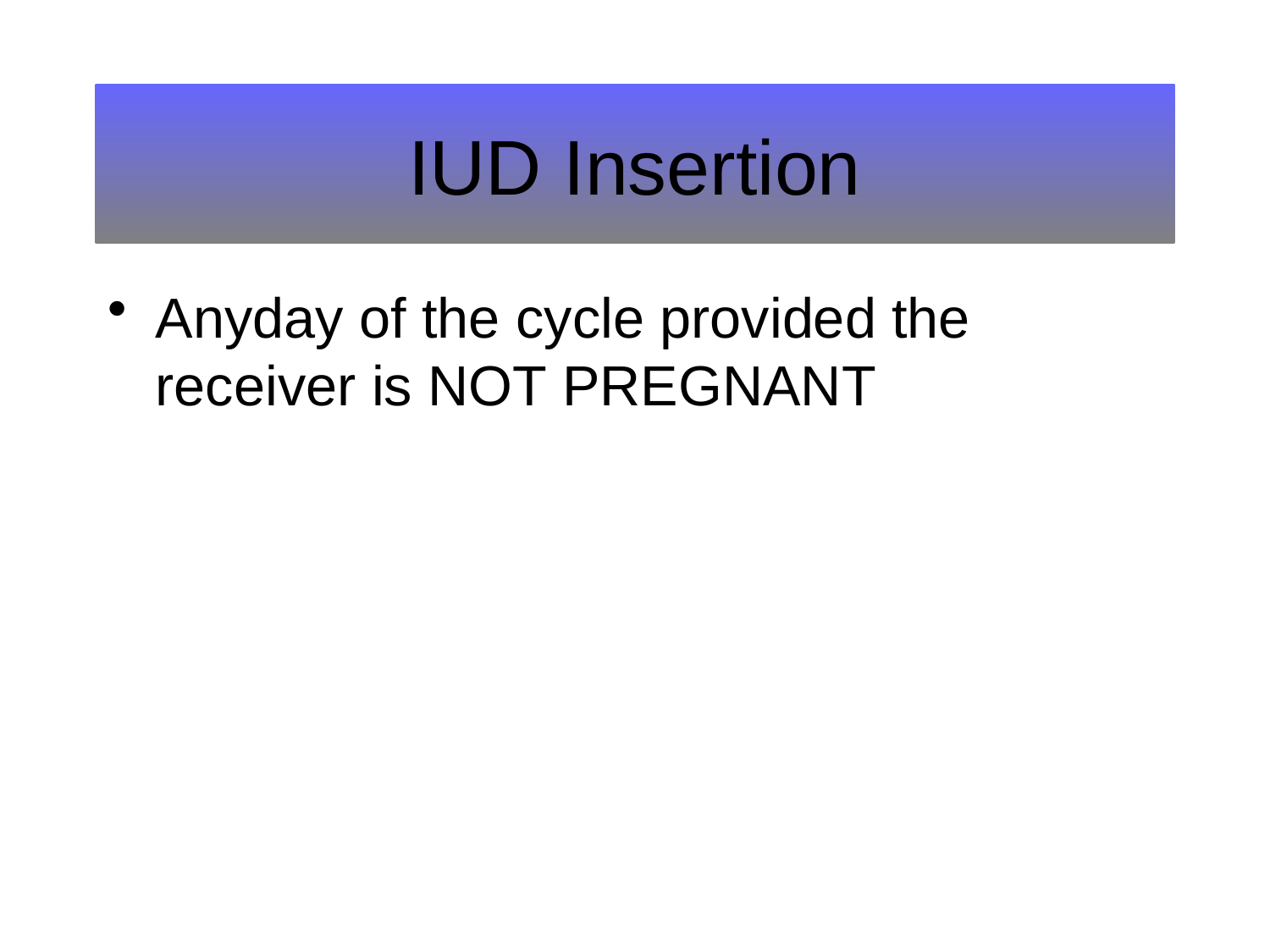

# IUD Insertion
Anyday of the cycle provided the receiver is NOT PREGNANT